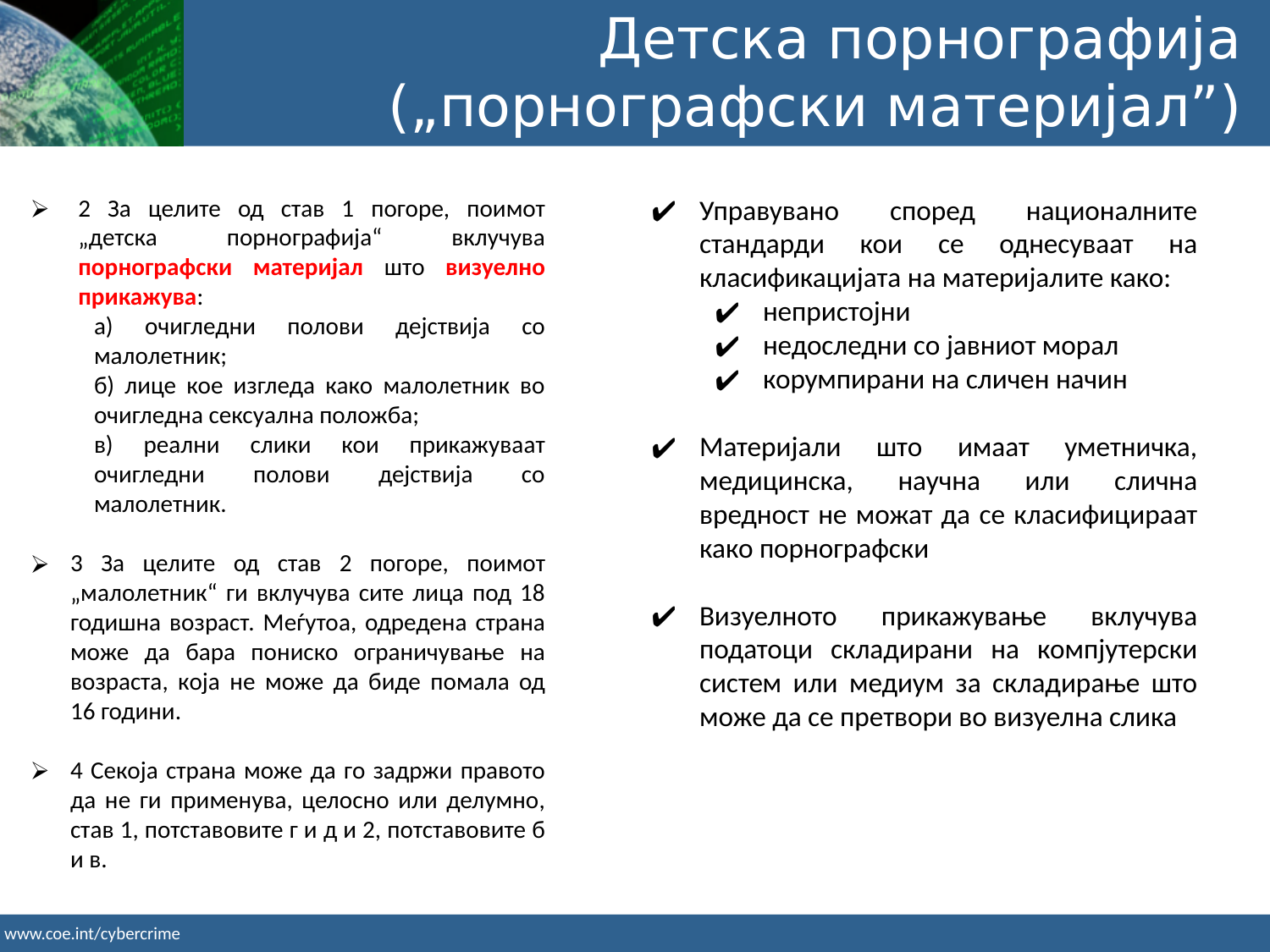

Детска порнографија („порнографски материјал”)
2 За целите од став 1 погоре, поимот „детска порнографија“ вклучува порнографски материјал што визуелно прикажува:
а) очигледни полови дејствија со малолетник;
б) лице кое изгледа како малолетник во очигледна сексуална положба;
в) реални слики кои прикажуваат очигледни полови дејствија со малолетник.

3 За целите од став 2 погоре, поимот „малолетник“ ги вклучува сите лица под 18 годишна возраст. Меѓутоа, одредена страна може да бара пониско ограничување на возраста, која не може да биде помала од 16 години.

4 Секоја страна може да го задржи правото да не ги применува, целосно или делумно, став 1, потставовите г и д и 2, потставовите б и в.
Управувано според националните стандарди кои се однесуваат на класификацијата на материјалите како:
непристојни
недоследни со јавниот морал
корумпирани на сличен начин

Материјали што имаат уметничка, медицинска, научна или слична вредност не можат да се класифицираат како порнографски

Визуелното прикажување вклучува податоци складирани на компјутерски систем или медиум за складирање што може да се претвори во визуелна слика